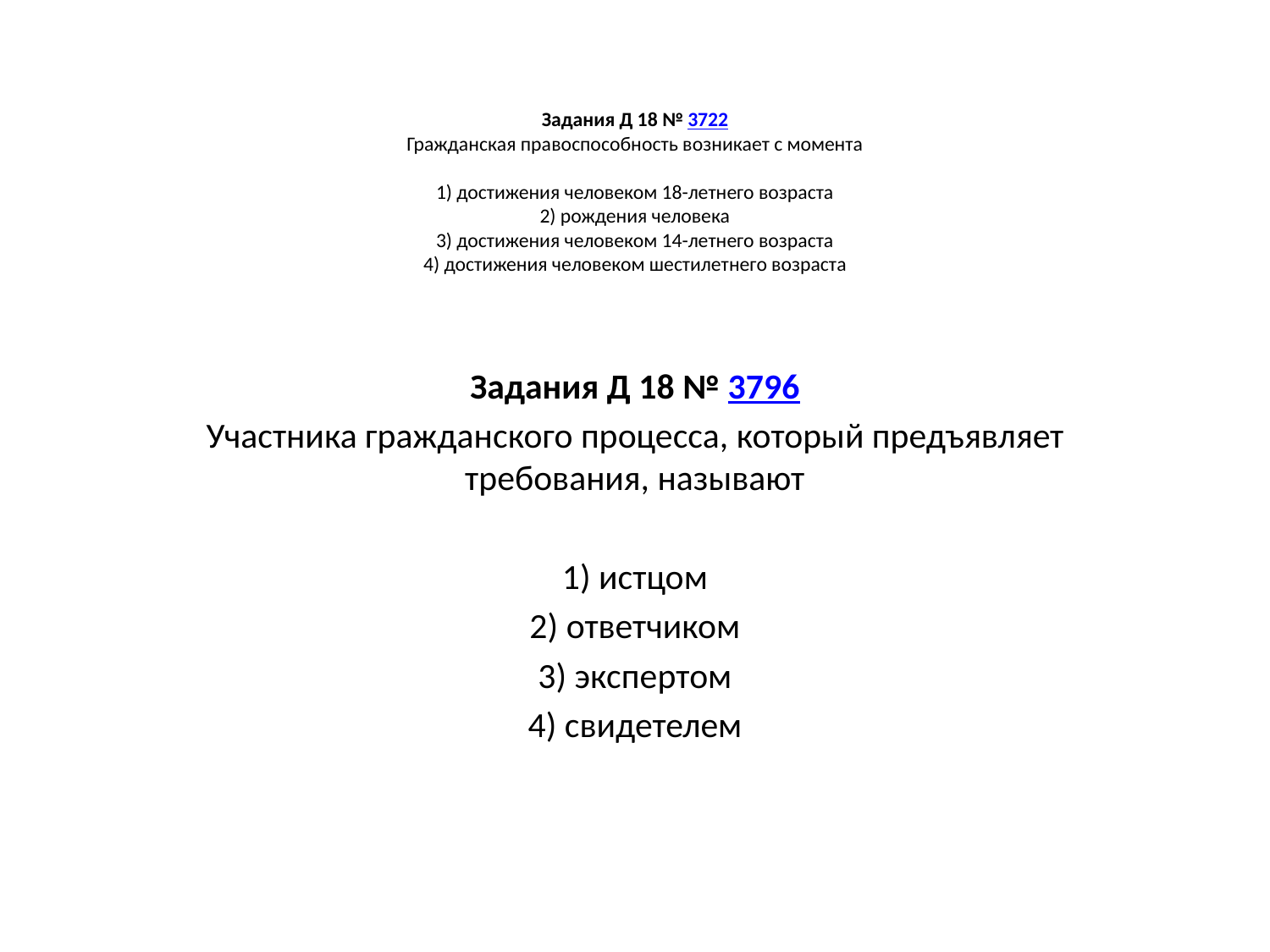

# Задания Д 18 № 3722 Гражданская пра­во­спо­соб­ность воз­ни­ка­ет с момента   1) до­сти­же­ния че­ло­ве­ком 18-летнего возраста 2) рож­де­ния человека 3) до­сти­же­ния че­ло­ве­ком 14-летнего возраста 4) до­сти­же­ния че­ло­ве­ком ше­сти­лет­не­го возраста
Задания Д 18 № 3796
Участника граж­дан­ско­го процесса, ко­то­рый предъ­яв­ля­ет требования, называют

1) истцом
2) ответчиком
3) экспертом
4) свидетелем